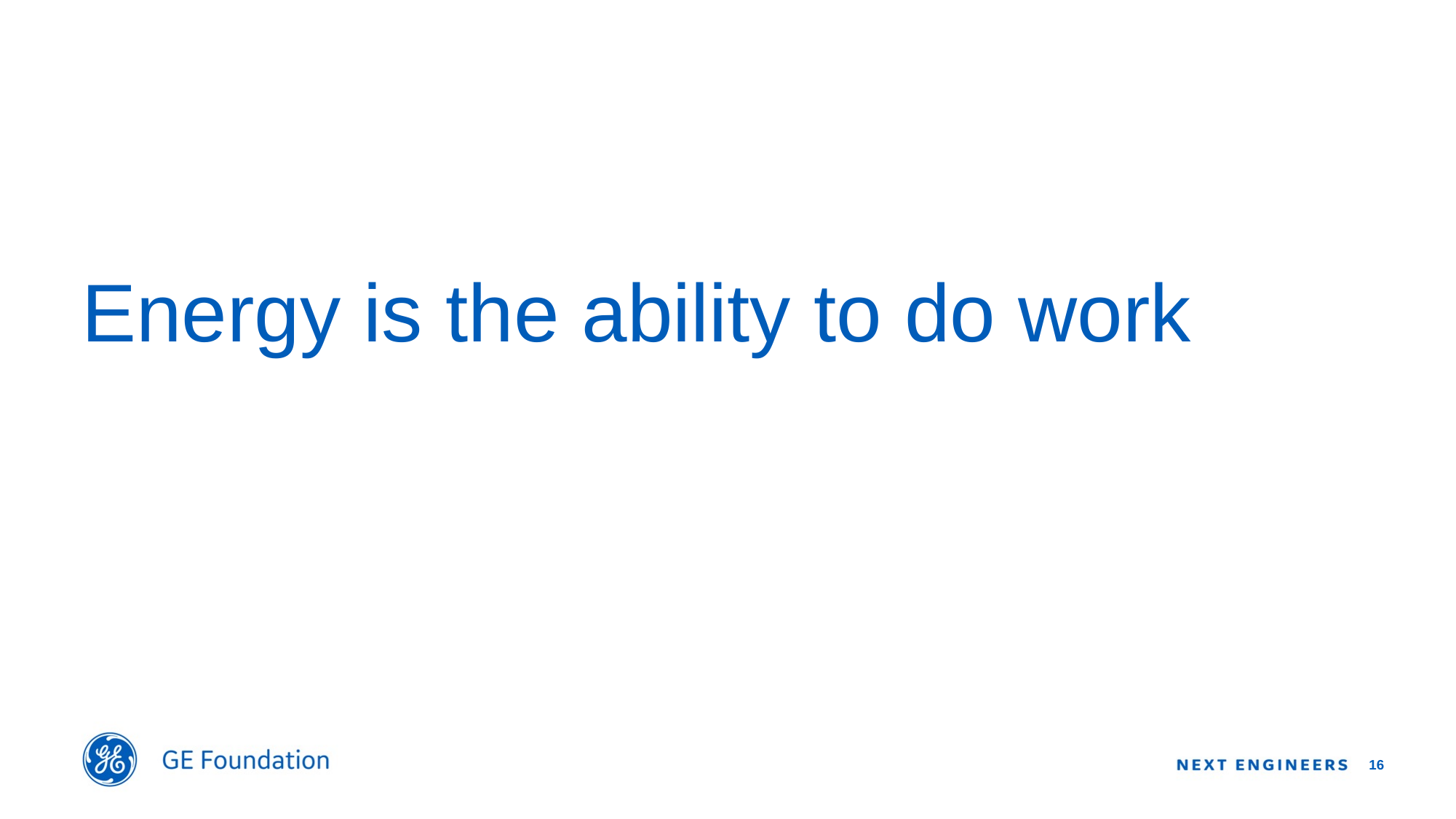

Energy is the ability to do work
16